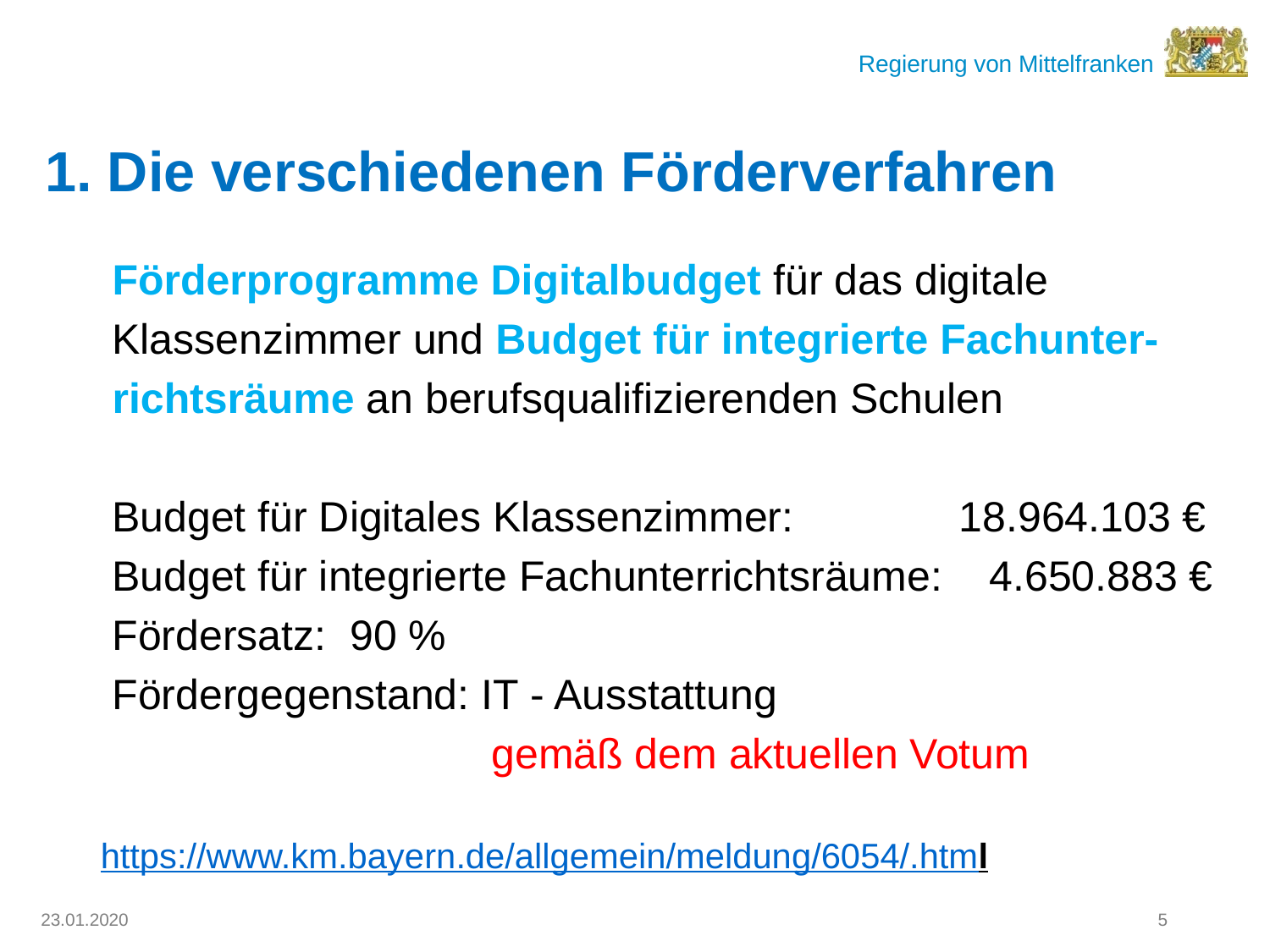

# 1. Die verschiedenen Förderverfahren
    Förderprogramme Digitalbudget für das digitale
    Klassenzimmer und Budget für integrierte Fachunter-
    richtsräume an berufsqualifizierenden Schulen

    Budget für Digitales Klassenzimmer:              18.964.103 €
    Budget für integrierte Fachunterrichtsräume:    4.650.883 €
    Fördersatz:  90 %
    Fördergegenstand: IT - Ausstattung
                                    gemäß dem aktuellen Votum

    https://www.km.bayern.de/allgemein/meldung/6054/.html

5